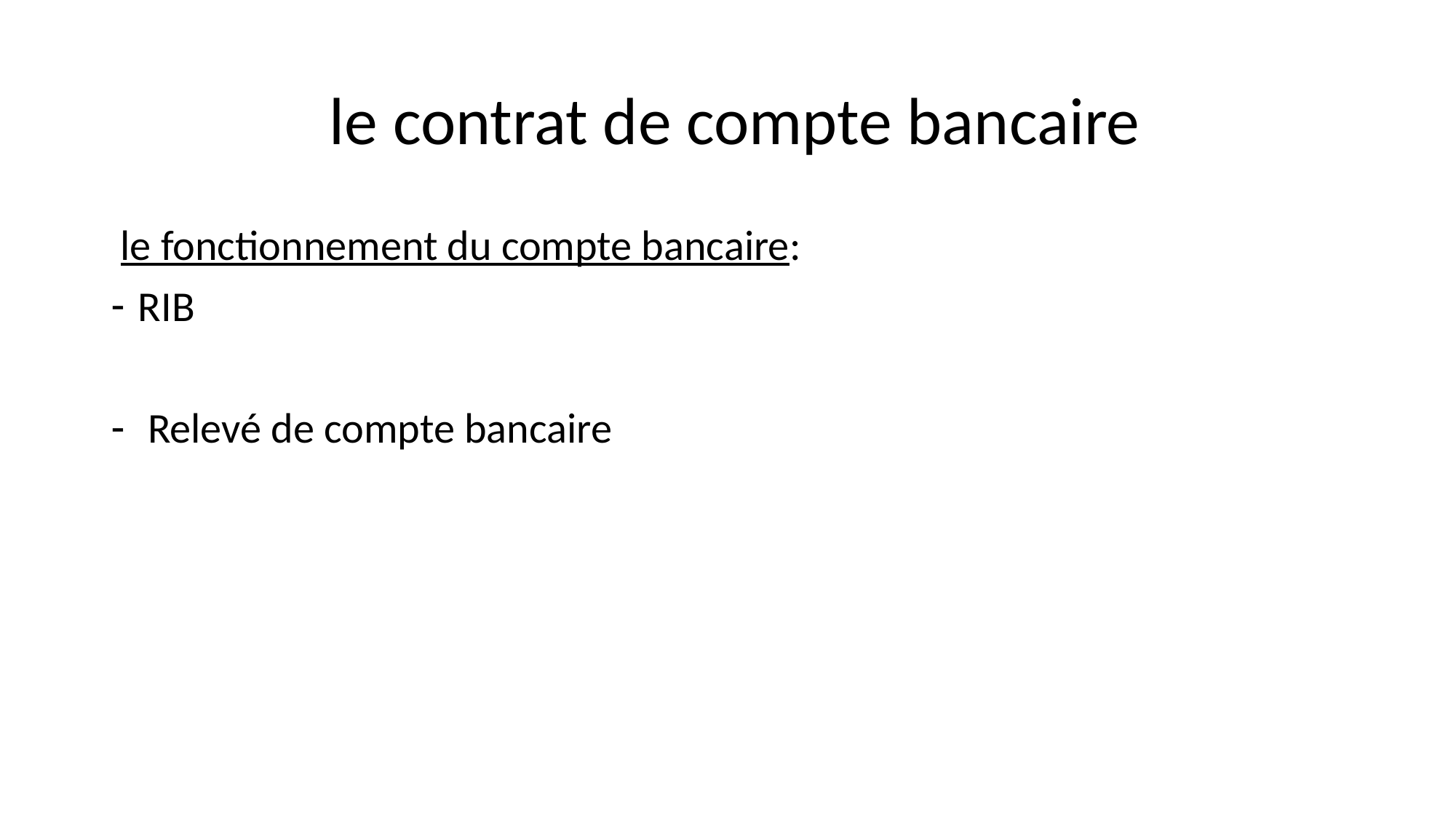

# le contrat de compte bancaire
 le fonctionnement du compte bancaire:
RIB

 Relevé de compte bancaire